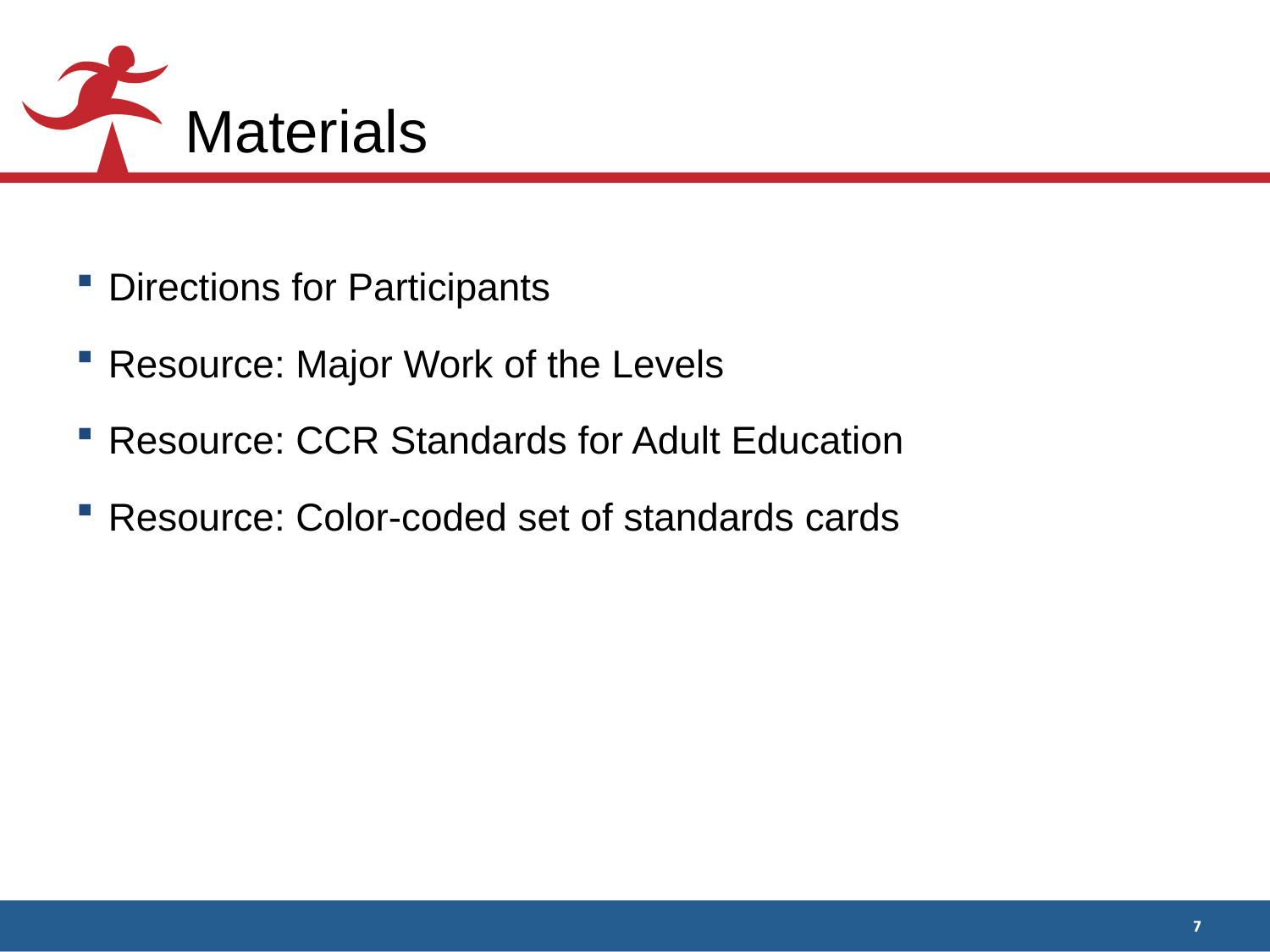

# Materials
Directions for Participants
Resource: Major Work of the Levels
Resource: CCR Standards for Adult Education
Resource: Color-coded set of standards cards